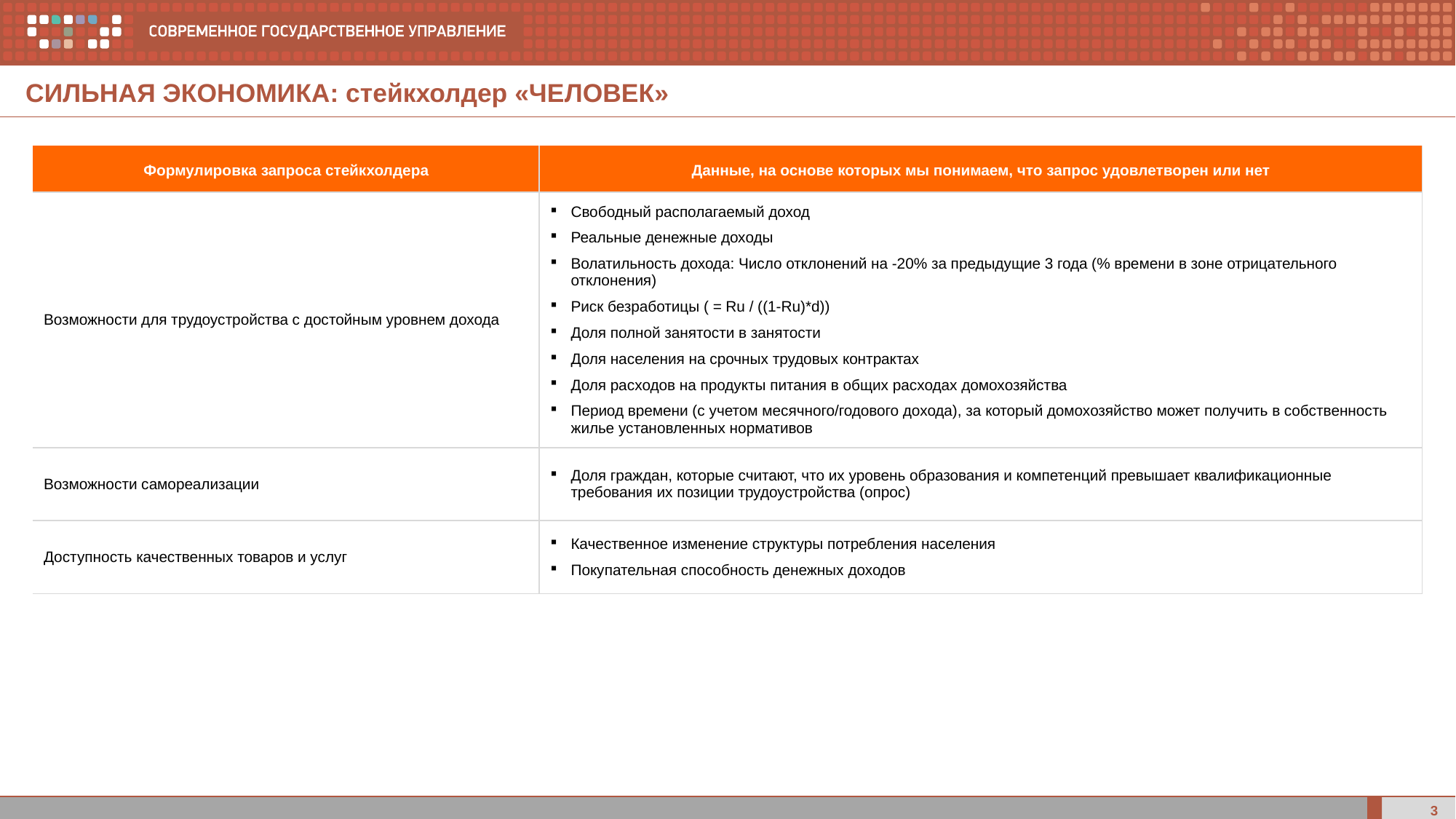

СИЛЬНАЯ ЭКОНОМИКА: стейкхолдер «ЧЕЛОВЕК»
| Формулировка запроса стейкхолдера | Данные, на основе которых мы понимаем, что запрос удовлетворен или нет |
| --- | --- |
| Возможности для трудоустройства с достойным уровнем дохода | Свободный располагаемый доход Реальные денежные доходы Волатильность дохода: Число отклонений на -20% за предыдущие 3 года (% времени в зоне отрицательного отклонения) Риск безработицы ( = Ru / ((1-Ru)\*d)) Доля полной занятости в занятости Доля населения на срочных трудовых контрактах Доля расходов на продукты питания в общих расходах домохозяйства Период времени (с учетом месячного/годового дохода), за который домохозяйство может получить в собственность жилье установленных нормативов |
| Возможности самореализации | Доля граждан, которые считают, что их уровень образования и компетенций превышает квалификационные требования их позиции трудоустройства (опрос) |
| Доступность качественных товаров и услуг | Качественное изменение структуры потребления населения Покупательная способность денежных доходов |